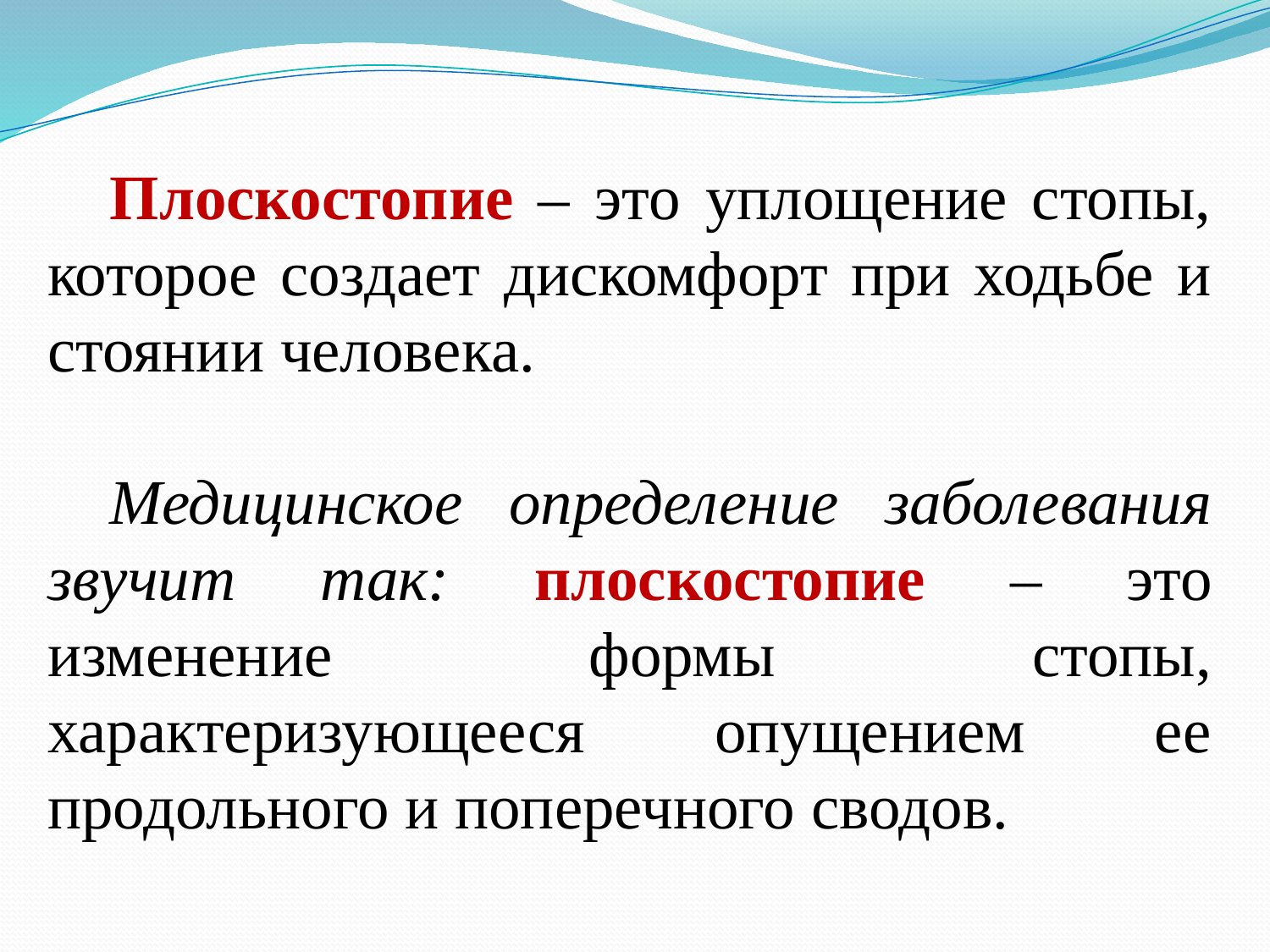

Плоскостопие – это уплощение стопы, которое создает дискомфорт при ходьбе и стоянии человека.

Медицинское определение заболевания звучит так: плоскостопие – это изменение формы стопы, характеризующееся опущением ее продольного и поперечного сводов.